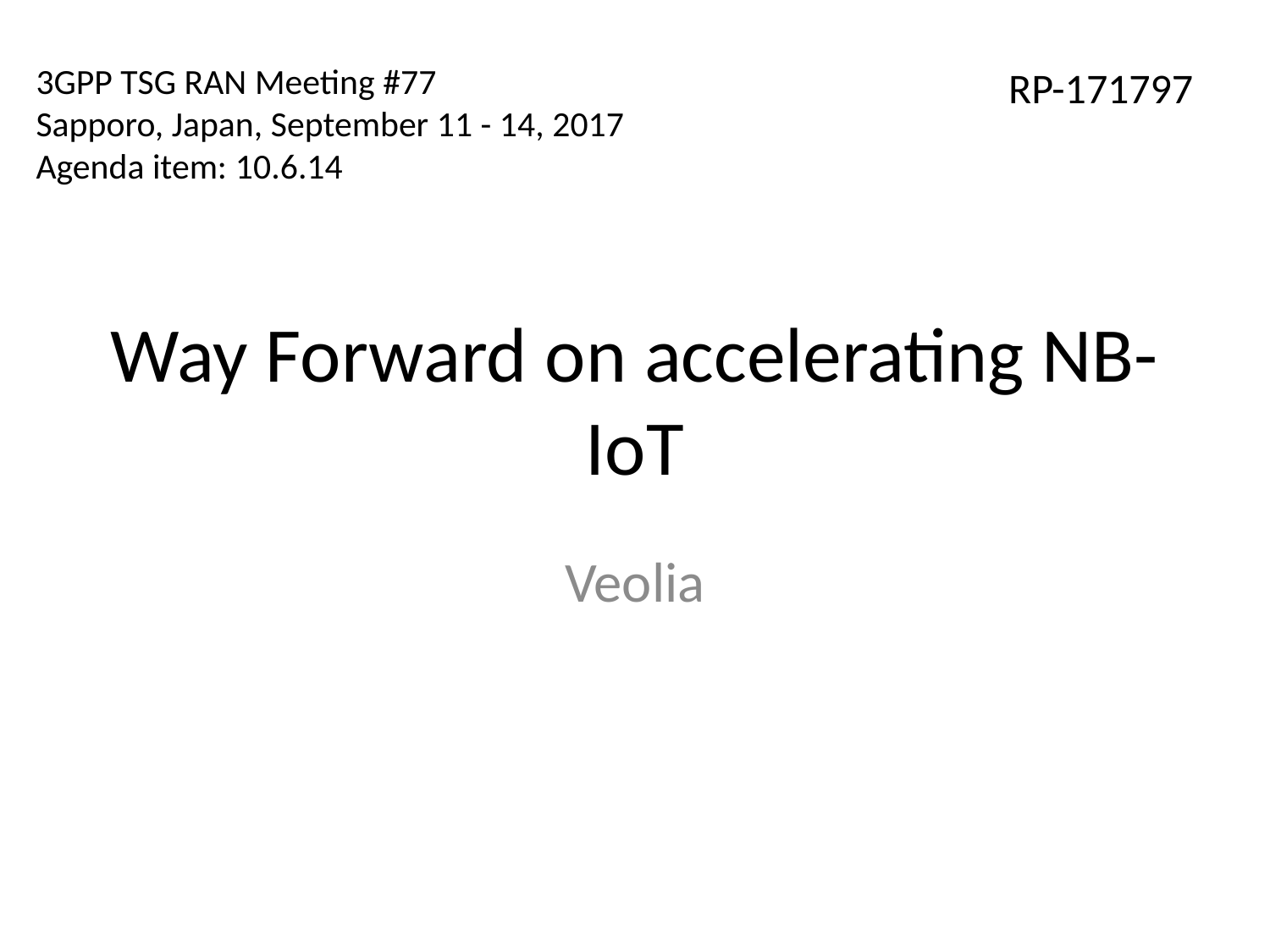

3GPP TSG RAN Meeting #77
Sapporo, Japan, September 11 - 14, 2017
Agenda item: 10.6.14
RP-171797
# Way Forward on accelerating NB-IoT
Veolia